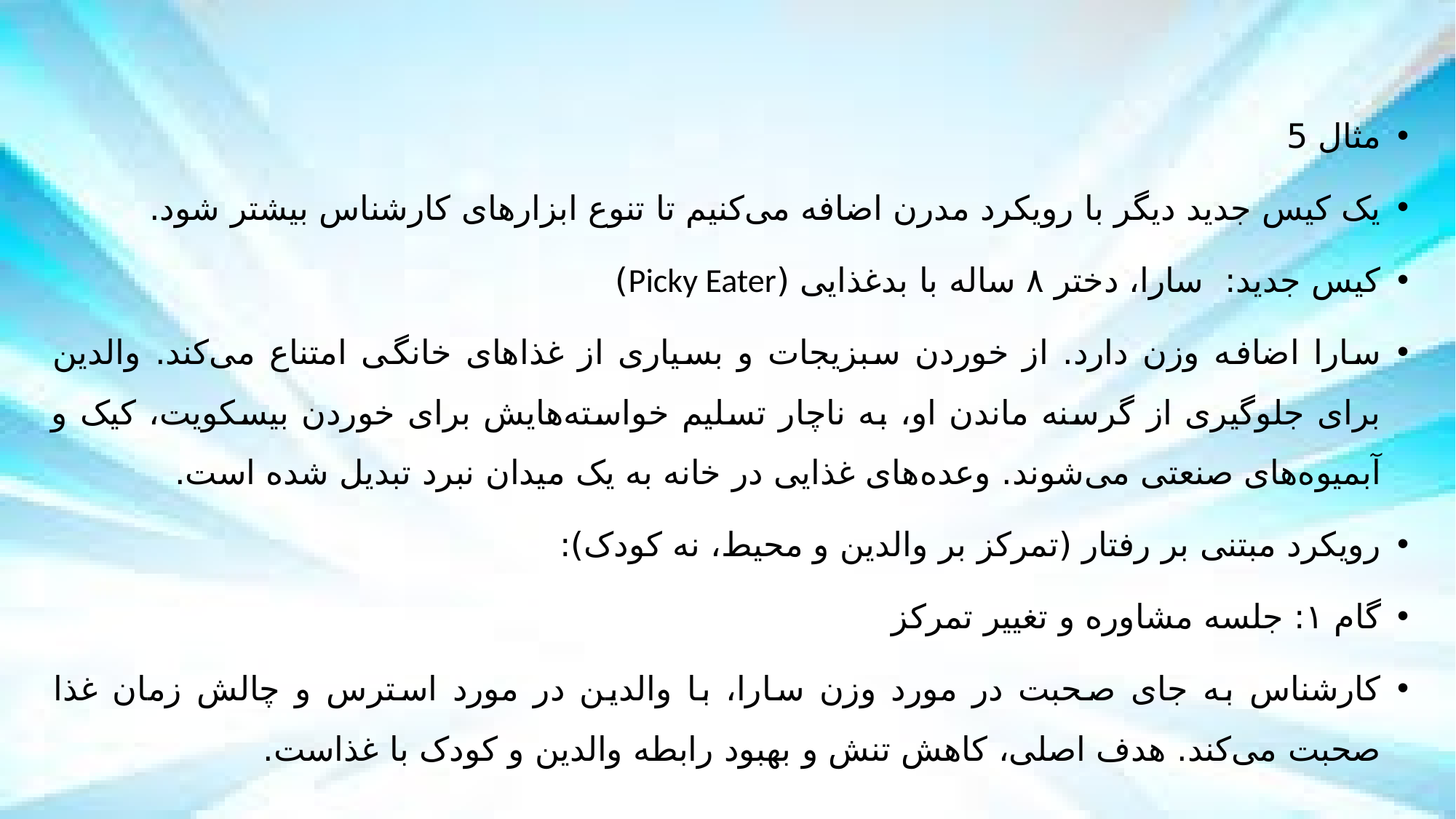

مثال 5
یک کیس جدید دیگر با رویکرد مدرن اضافه می‌کنیم تا تنوع ابزارهای کارشناس بیشتر شود.
کیس جدید:  سارا، دختر ۸ ساله با بدغذایی (Picky Eater)
سارا اضافه وزن دارد. از خوردن سبزیجات و بسیاری از غذاهای خانگی امتناع می‌کند. والدین برای جلوگیری از گرسنه ماندن او، به ناچار تسلیم خواسته‌هایش برای خوردن بیسکویت، کیک و آبمیوه‌های صنعتی می‌شوند. وعده‌های غذایی در خانه به یک میدان نبرد تبدیل شده است.
رویکرد مبتنی بر رفتار (تمرکز بر والدین و محیط، نه کودک):
گام ۱: جلسه مشاوره و تغییر تمرکز
کارشناس به جای صحبت در مورد وزن سارا، با والدین در مورد استرس و چالش زمان غذا صحبت می‌کند. هدف اصلی، کاهش تنش و بهبود رابطه والدین و کودک با غذاست.